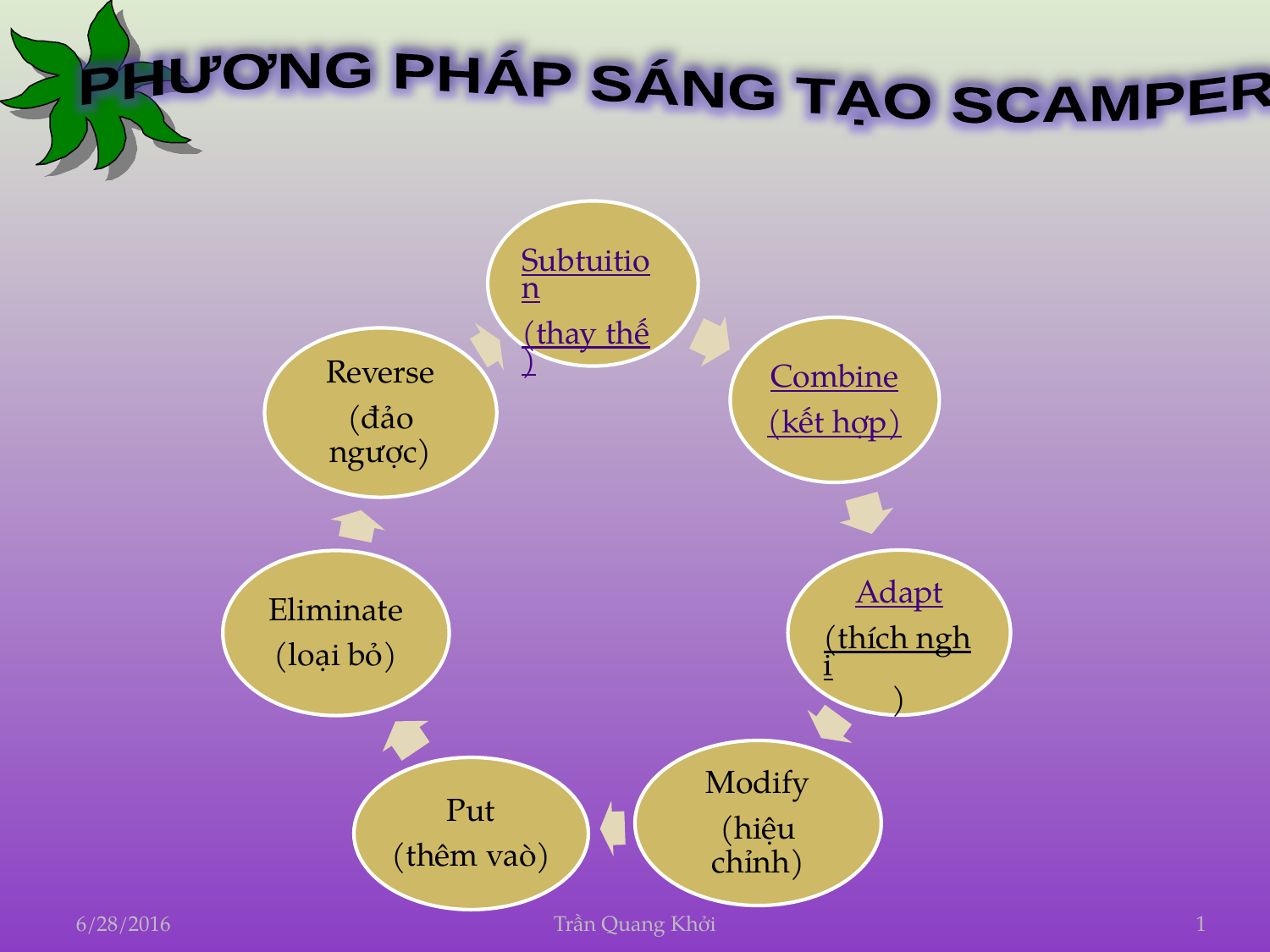

PHƯƠNG PHÁP SÁNG TẠO SCAMPER
Subtuition
(thay thế)

Combine
(kết hợp)

Adapt
(thích nghi)

Modify
(hiệu chỉnh)

Put
(thêm vaò)

Eliminate
(loại bỏ)

Reverse
(đảo ngược)

6/28/2016
Trần Quang Khởi
1